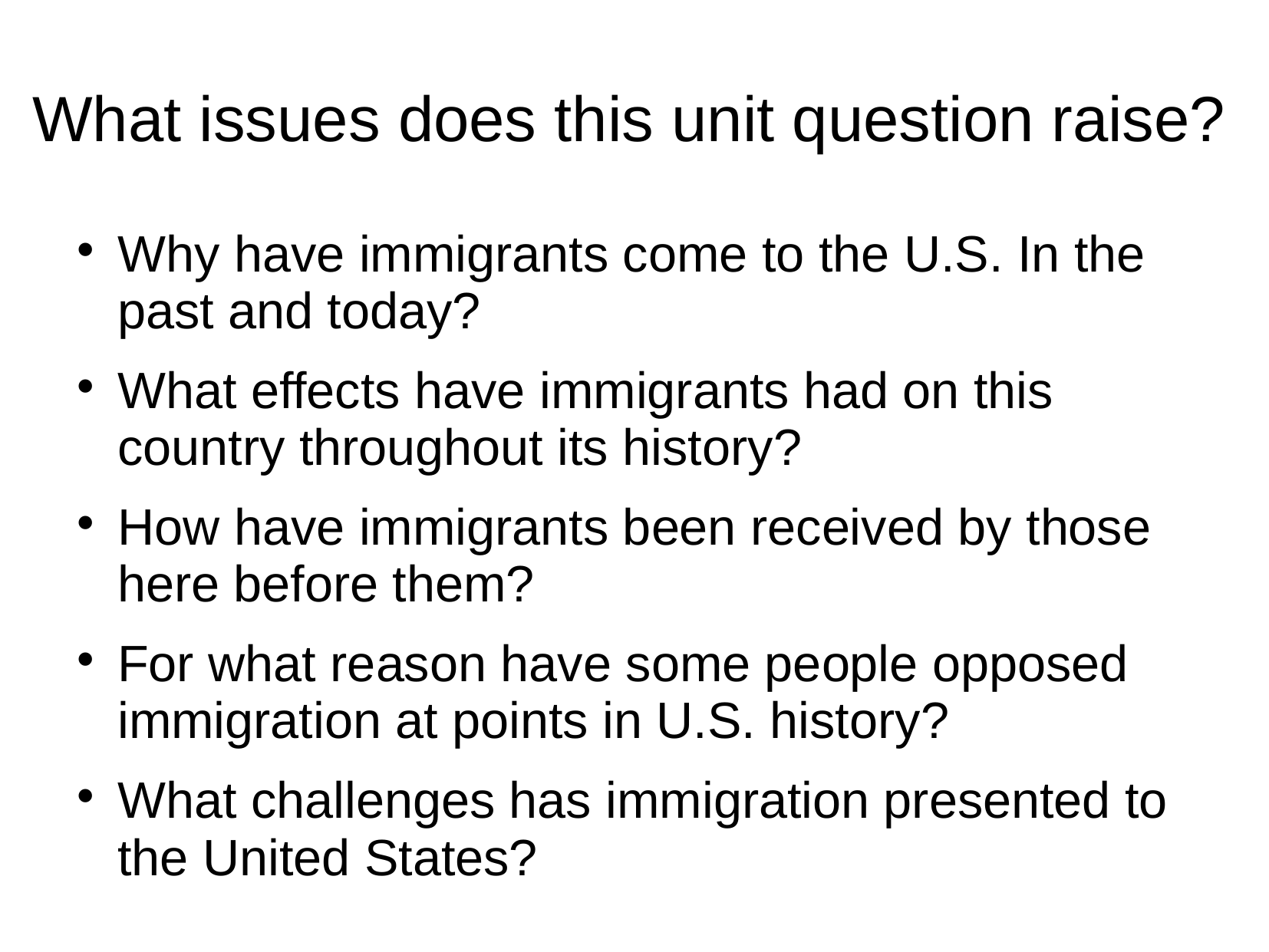

# What issues does this unit question raise?
Why have immigrants come to the U.S. In the past and today?
What effects have immigrants had on this country throughout its history?
How have immigrants been received by those here before them?
For what reason have some people opposed immigration at points in U.S. history?
What challenges has immigration presented to the United States?